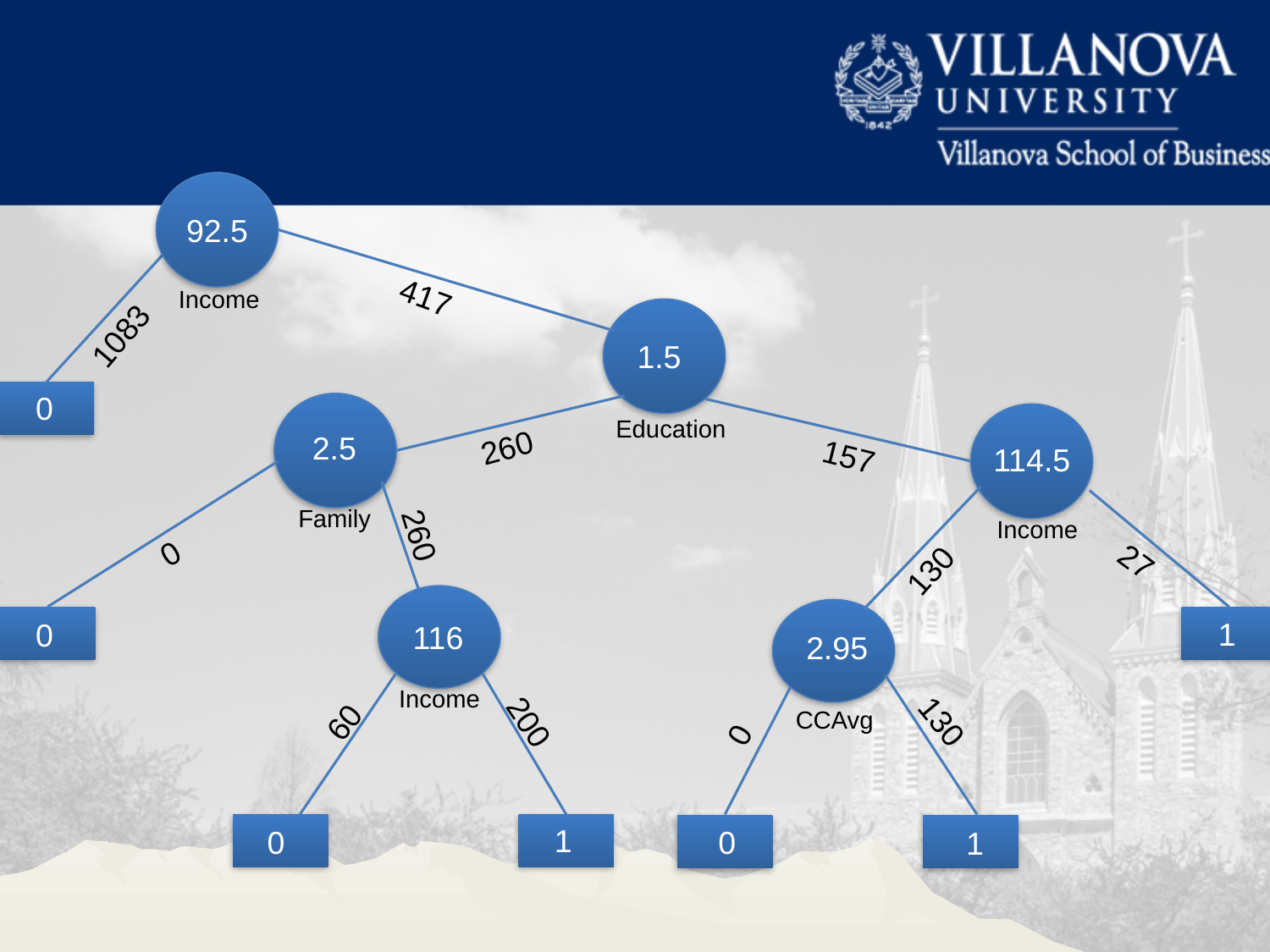

92.5
417
Income

1083
1.5

0

Education
260
2.5
114.5
157
Family
Income
260
0
27
130

1
0
116
2.95
Income
60
130
CCAvg
0
200

1

0
0
1